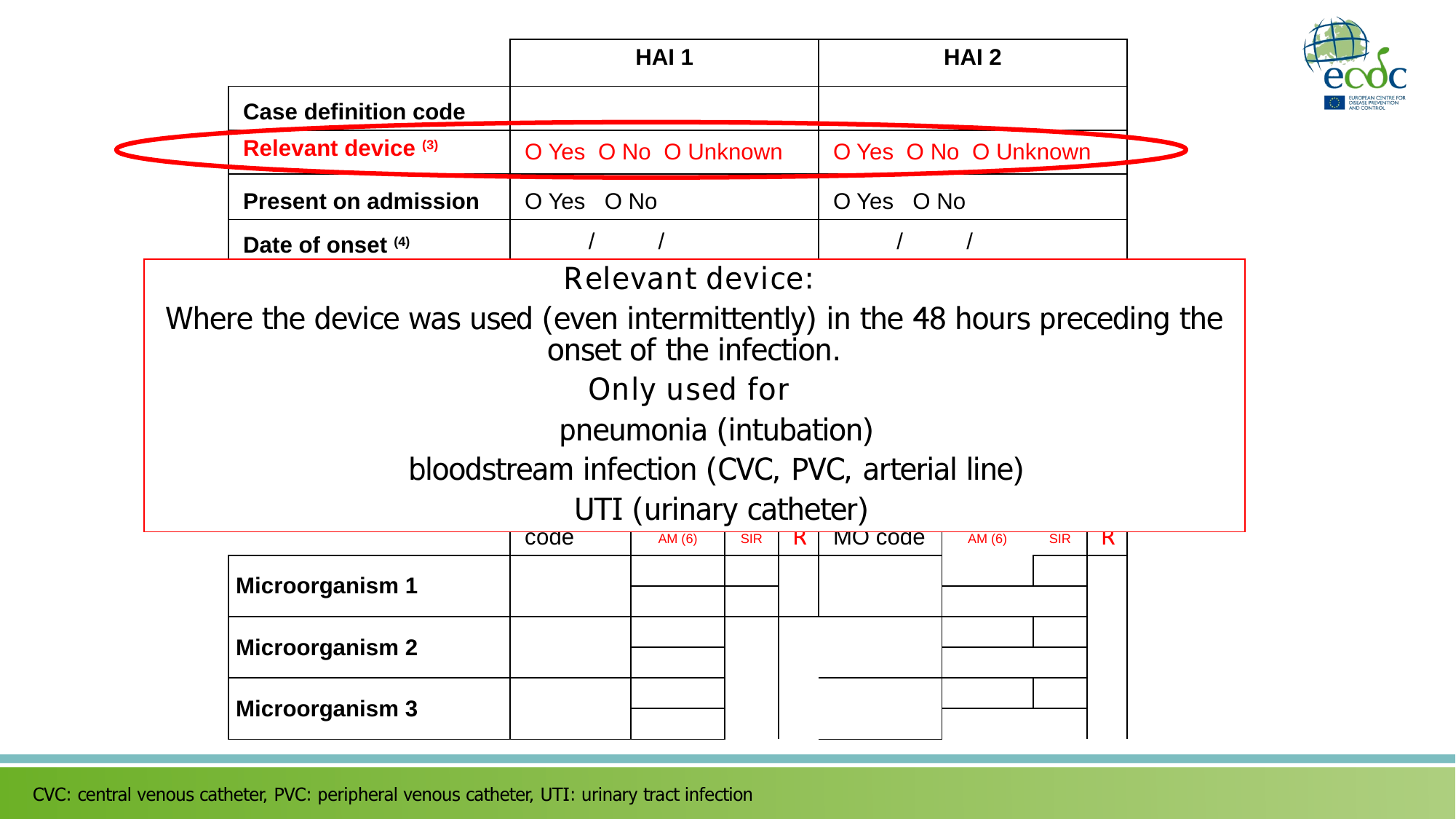

|  | HAI 1 |  |  |  | HAI 2 |  |  |  |
| --- | --- | --- | --- | --- | --- | --- | --- | --- |
| Case definition code |  |  |  |  |  |  |  |  |
| Relevant device (3) | O Yes O No O Unknown |  |  |  | O Yes O No O Unknown |  |  |  |
| Present on admission | O Yes O No |  |  |  | O Yes O No |  |  |  |
| Date of onset (4) | / / |  |  |  | / / |  |  |  |
| Origin of infection | O current hospital O other hospital O other origin/ unk |  |  |  | O current hospital O other hospital O other origin/ unk |  |  |  |
| HAI associated to current ward | O Yes O No O Unknown |  |  |  | O Yes O No O Unknown |  |  |  |
| If BSI: source (5) |  |  |  |  |  |  |  |  |
|  | MO code | AMR |  | PDR | MO code | AMR |  | PDR |
|  |  | AM (6) | SIR |  |  | AM (6) | SIR |  |
| Microorganism 1 |  |  |  |  |  |  |  |  |
|  |  |  |  |  |  |  |  |  |
| Microorganism 2 |  |  |  |  |  |  |  |  |
|  |  |  |  |  |  |  |  |  |
| Microorganism 3 |  |  |  |  |  |  |  |  |
|  |  |  |  |  |  |  |  |  |

Relevant device:
Where the device was used (even intermittently) in the 48 hours preceding the onset of the infection.
Only used for
pneumonia (intubation)
bloodstream infection (CVC, PVC, arterial line)
UTI (urinary catheter)
CVC: central venous catheter, PVC: peripheral venous catheter, UTI: urinary tract infection